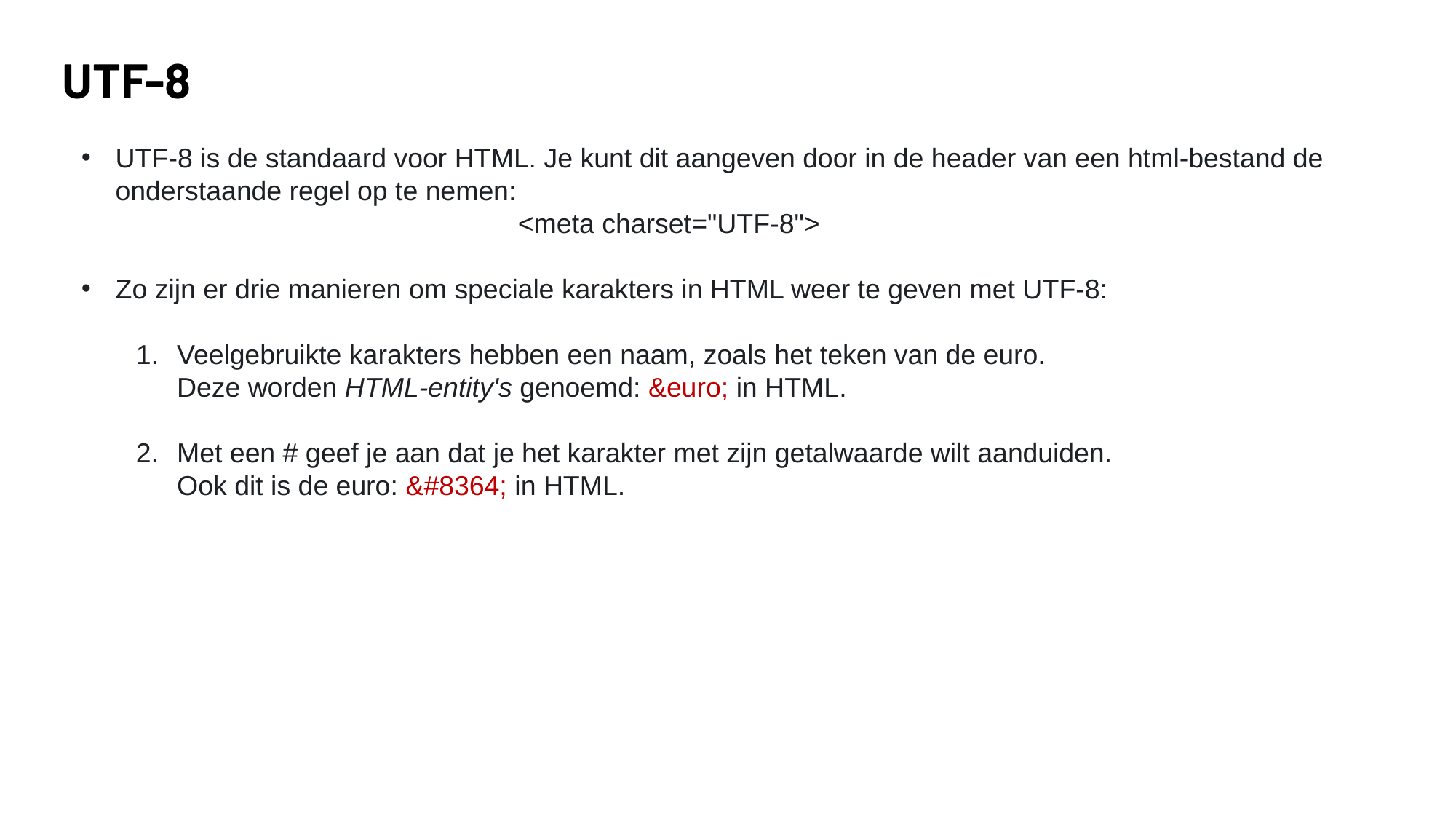

UTF-8
UTF-8 is de standaard voor HTML. Je kunt dit aangeven door in de header van een html-bestand de onderstaande regel op te nemen:
				<meta charset="UTF-8">
Zo zijn er drie manieren om speciale karakters in HTML weer te geven met UTF-8:
Veelgebruikte karakters hebben een naam, zoals het teken van de euro.
Deze worden HTML-entity's genoemd: &euro; in HTML.

Met een # geef je aan dat je het karakter met zijn getalwaarde wilt aanduiden.
Ook dit is de euro: &#8364; in HTML.